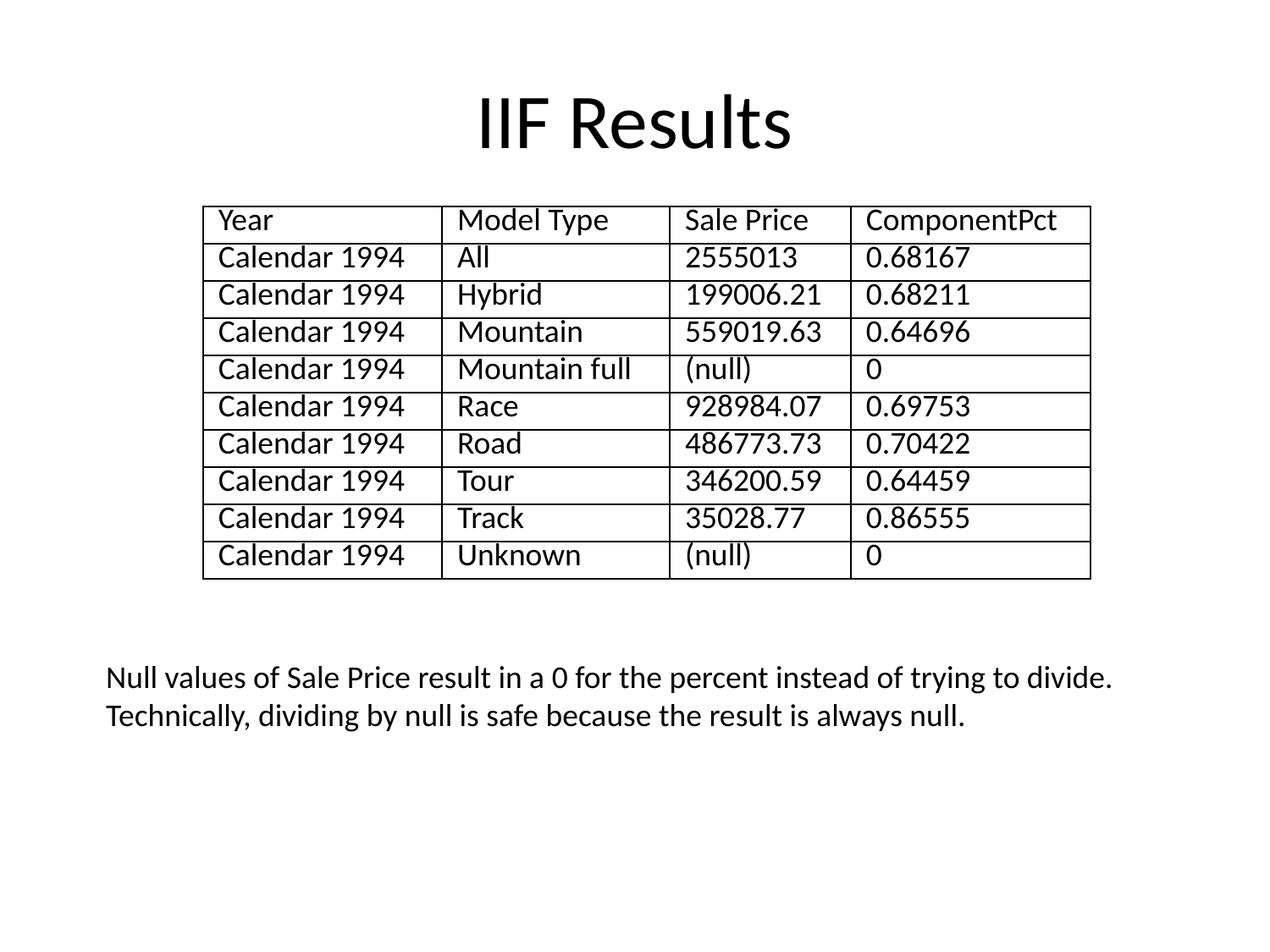

# IIF Results
| Year | Model Type | Sale Price | ComponentPct |
| --- | --- | --- | --- |
| Calendar 1994 | All | 2555013 | 0.68167 |
| Calendar 1994 | Hybrid | 199006.21 | 0.68211 |
| Calendar 1994 | Mountain | 559019.63 | 0.64696 |
| Calendar 1994 | Mountain full | (null) | 0 |
| Calendar 1994 | Race | 928984.07 | 0.69753 |
| Calendar 1994 | Road | 486773.73 | 0.70422 |
| Calendar 1994 | Tour | 346200.59 | 0.64459 |
| Calendar 1994 | Track | 35028.77 | 0.86555 |
| Calendar 1994 | Unknown | (null) | 0 |
Null values of Sale Price result in a 0 for the percent instead of trying to divide.
Technically, dividing by null is safe because the result is always null.